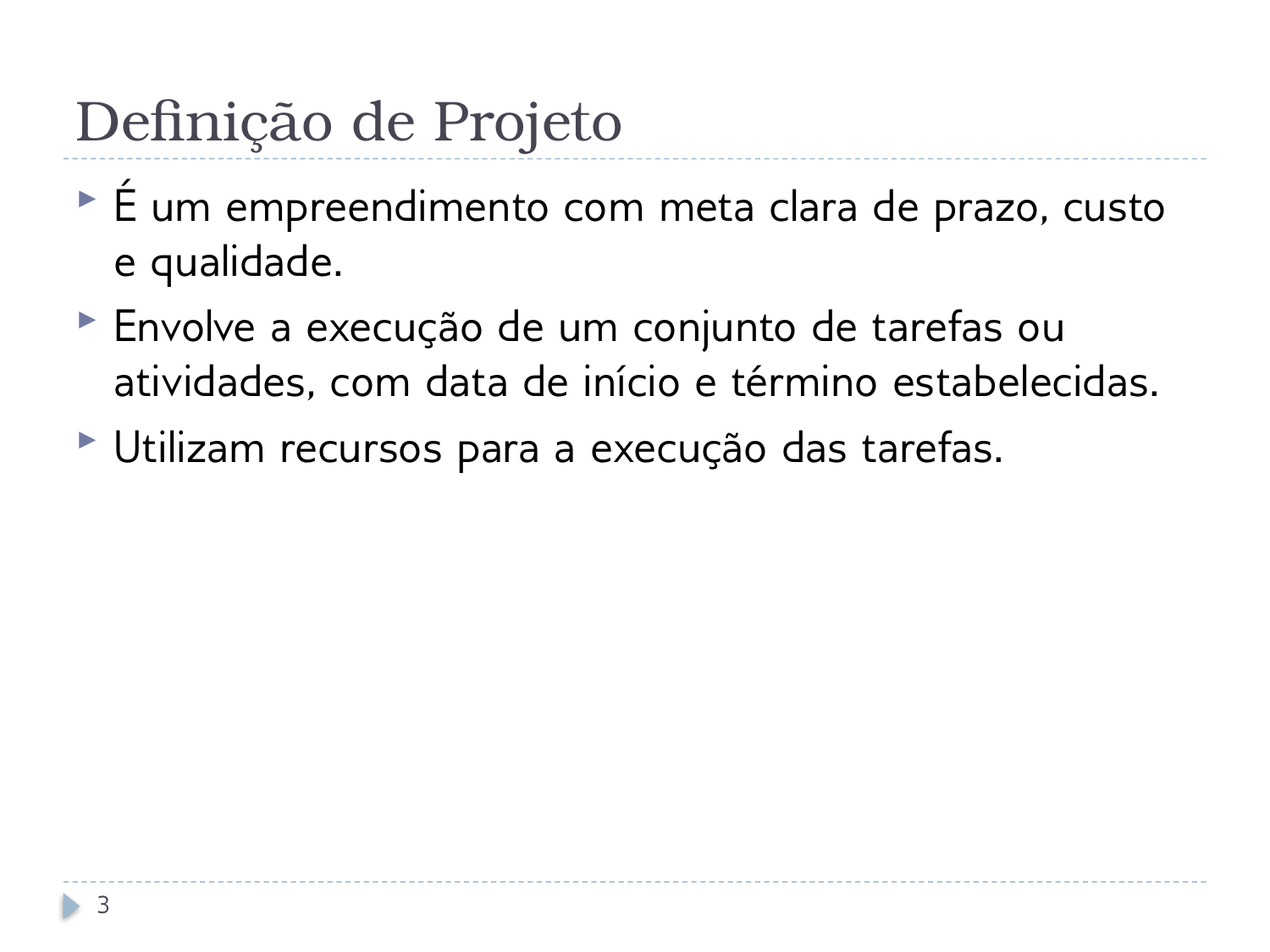

# Definição de Projeto
É um empreendimento com meta clara de prazo, custo e qualidade.
Envolve a execução de um conjunto de tarefas ou atividades, com data de início e término estabelecidas.
Utilizam recursos para a execução das tarefas.
3